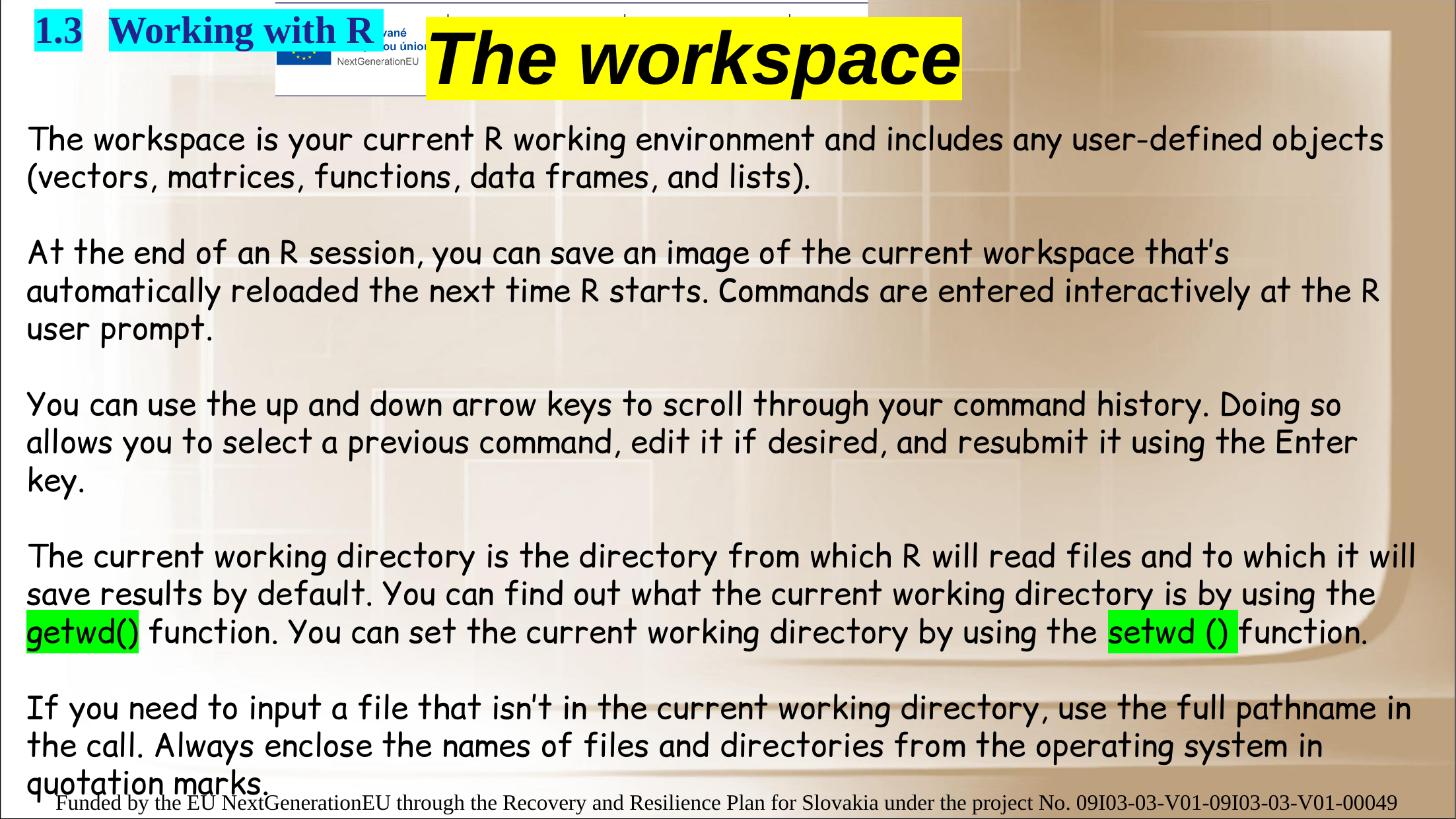

1.3	Working with R
The workspace
The workspace is your current R working environment and includes any user-defined objects (vectors, matrices, functions, data frames, and lists).

At the end of an R session, you can save an image of the current workspace that’s automatically reloaded the next time R starts. Commands are entered interactively at the R user prompt.

You can use the up and down arrow keys to scroll through your command history. Doing so allows you to select a previous command, edit it if desired, and resubmit it using the Enter key.

The current working directory is the directory from which R will read files and to which it will save results by default. You can find out what the current working directory is by using the getwd() function. You can set the current working directory by using the setwd () function.

If you need to input a file that isn’t in the current working directory, use the full pathname in the call. Always enclose the names of files and directories from the operating system in quotation marks.